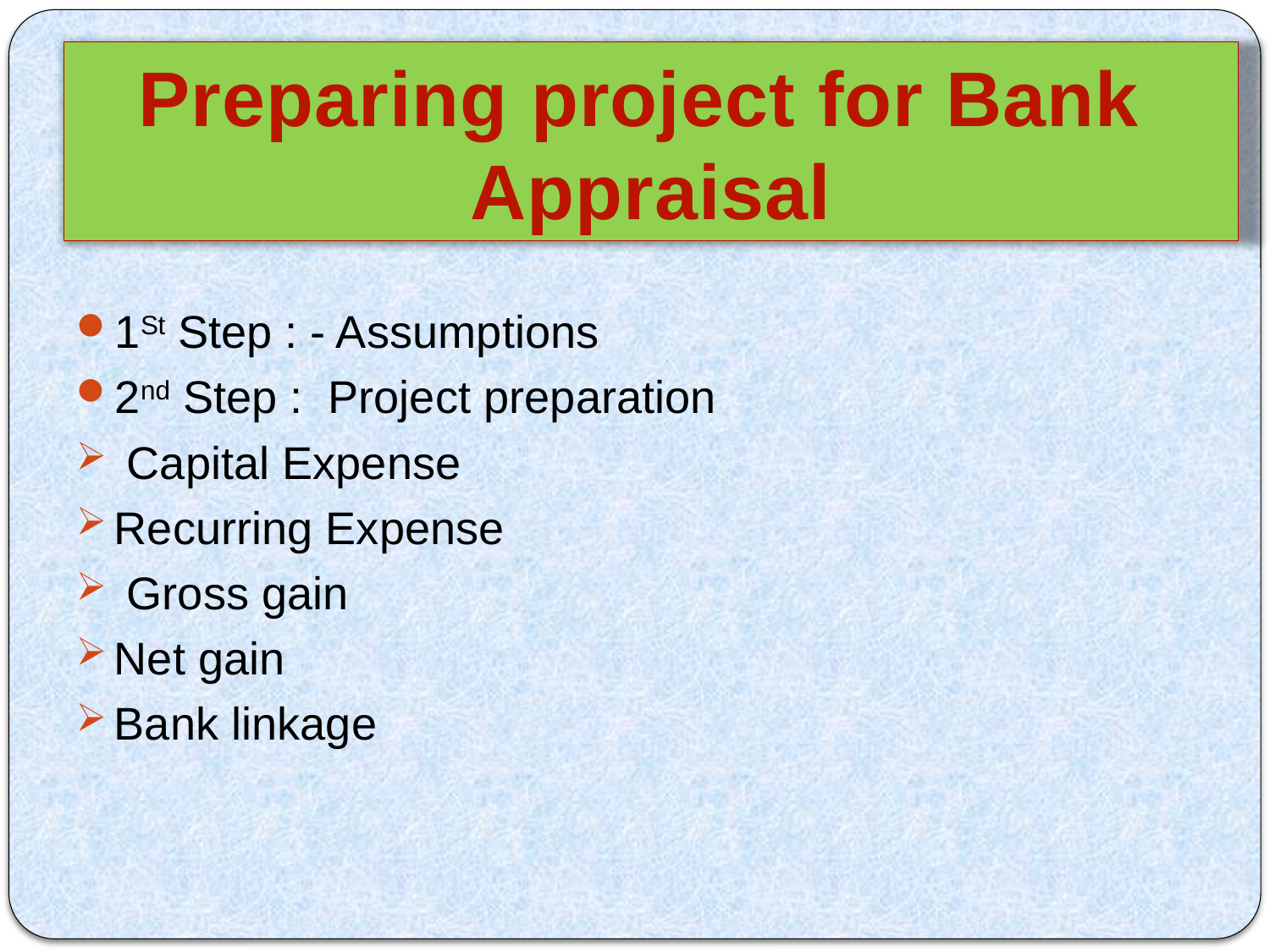

Preparing project for Bank
Appraisal
1St Step : - Assumptions
2nd Step :  Project preparation
 Capital Expense
Recurring Expense
 Gross gain
Net gain
Bank linkage